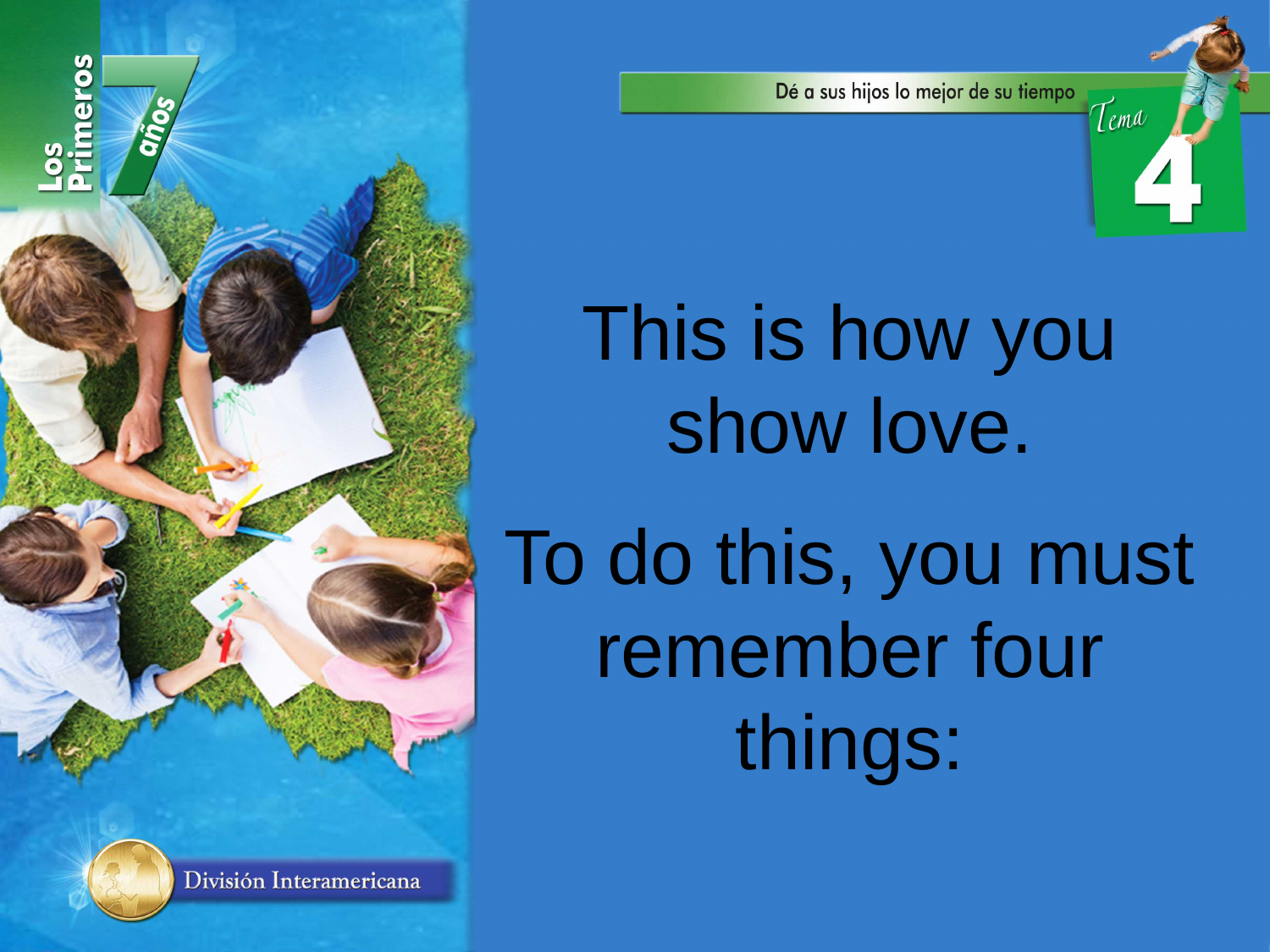

This is how you show love.

To do this, you must remember four things: